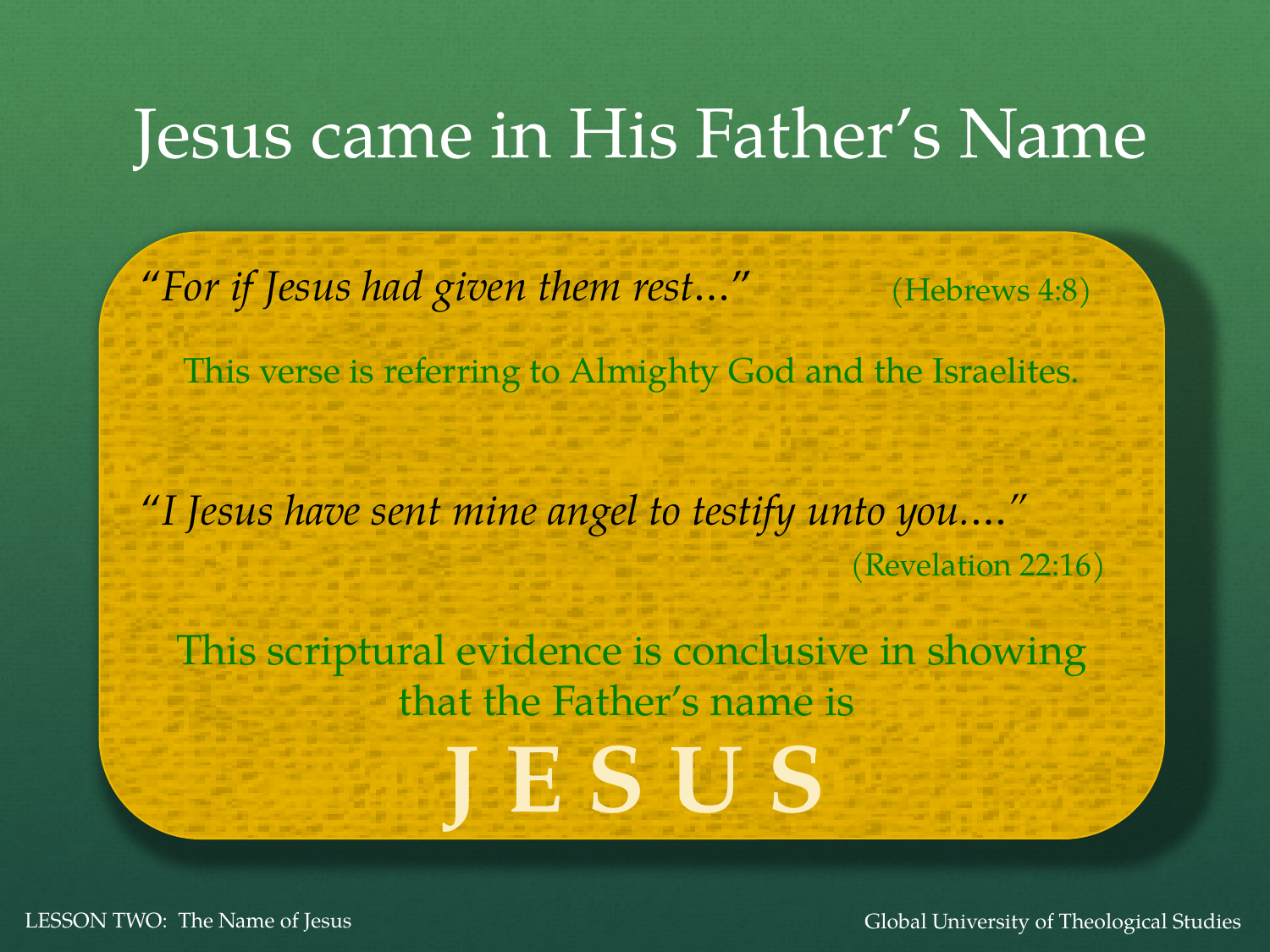

Jesus came in His Father’s Name

“For if Jesus had given them rest…”	           (Hebrews 4:8)

This verse is referring to Almighty God and the Israelites.

“I Jesus have sent mine angel to testify unto you.…”  					       (Revelation 22:16)

This scriptural evidence is conclusive in showing that the Father’s name is

J E S U S
Global University of Theological Studies
LESSON TWO:  The Name of Jesus